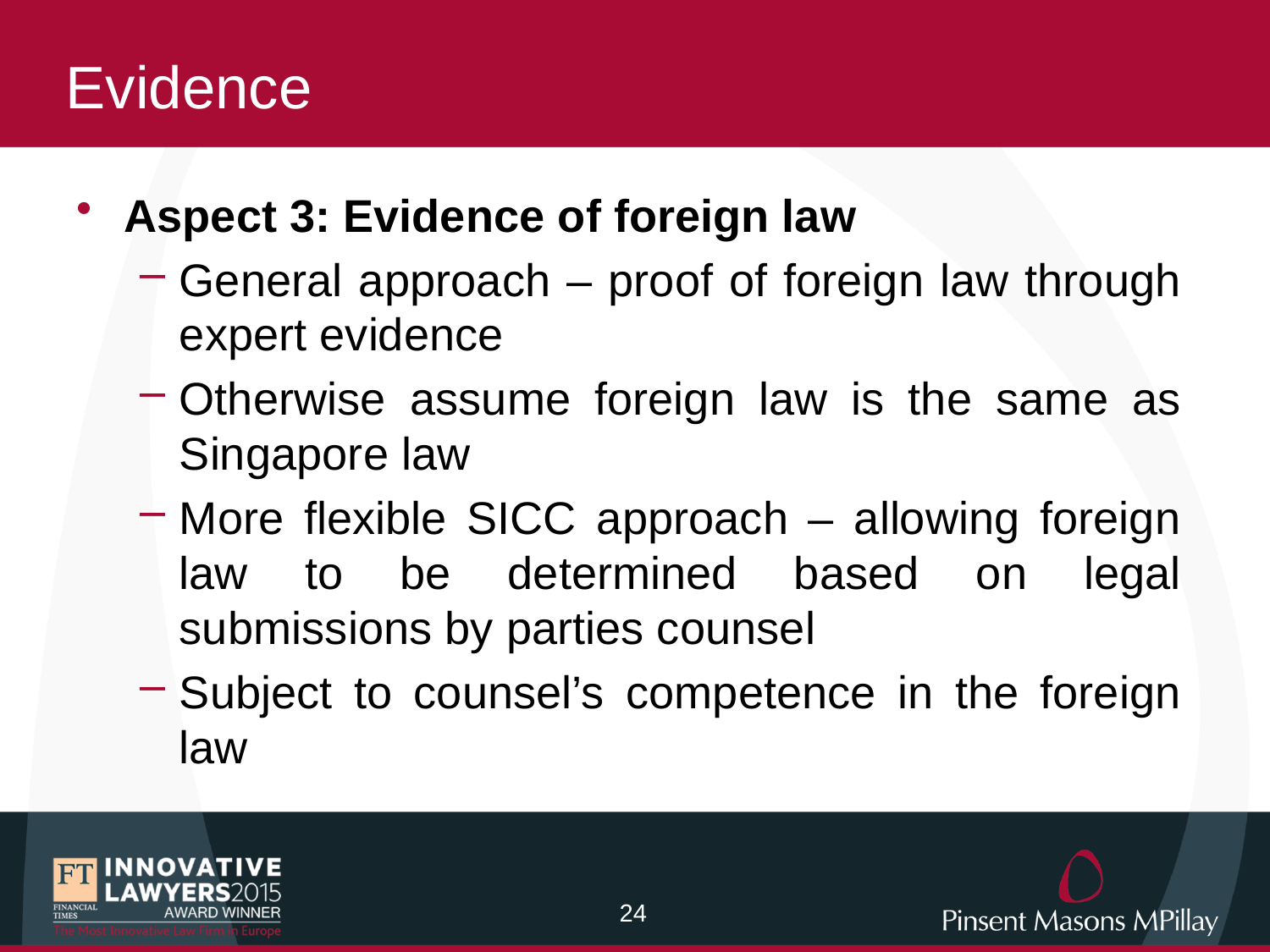

# Evidence
Aspect 3: Evidence of foreign law
General approach – proof of foreign law through expert evidence
Otherwise assume foreign law is the same as Singapore law
More flexible SICC approach – allowing foreign law to be determined based on legal submissions by parties counsel
Subject to counsel’s competence in the foreign law
24